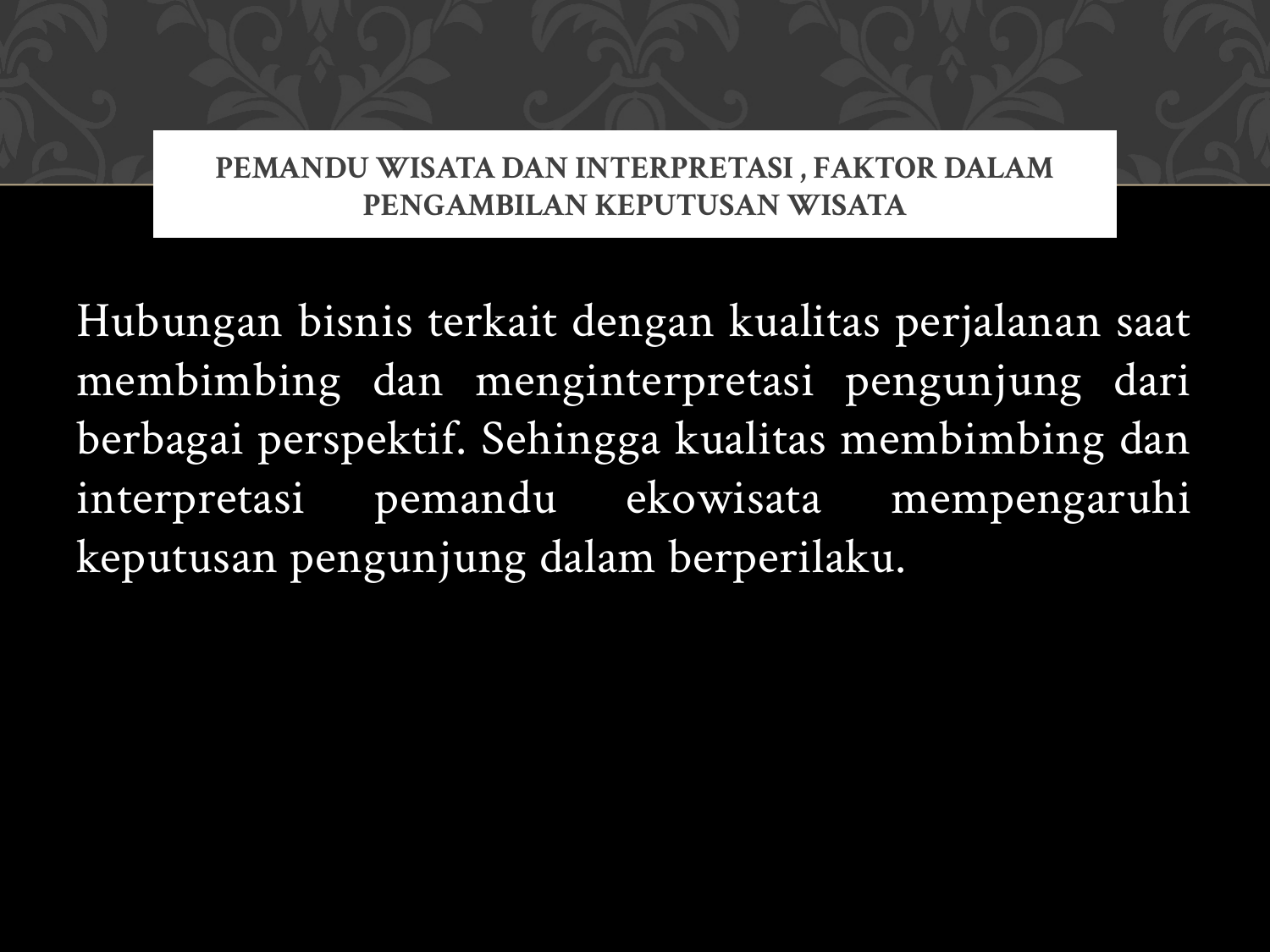

# Pemandu wisata dan interpretasi , faktor dalam pengambilan keputusan wisata
Hubungan bisnis terkait dengan kualitas perjalanan saat membimbing dan menginterpretasi pengunjung dari berbagai perspektif. Sehingga kualitas membimbing dan interpretasi pemandu ekowisata mempengaruhi keputusan pengunjung dalam berperilaku.